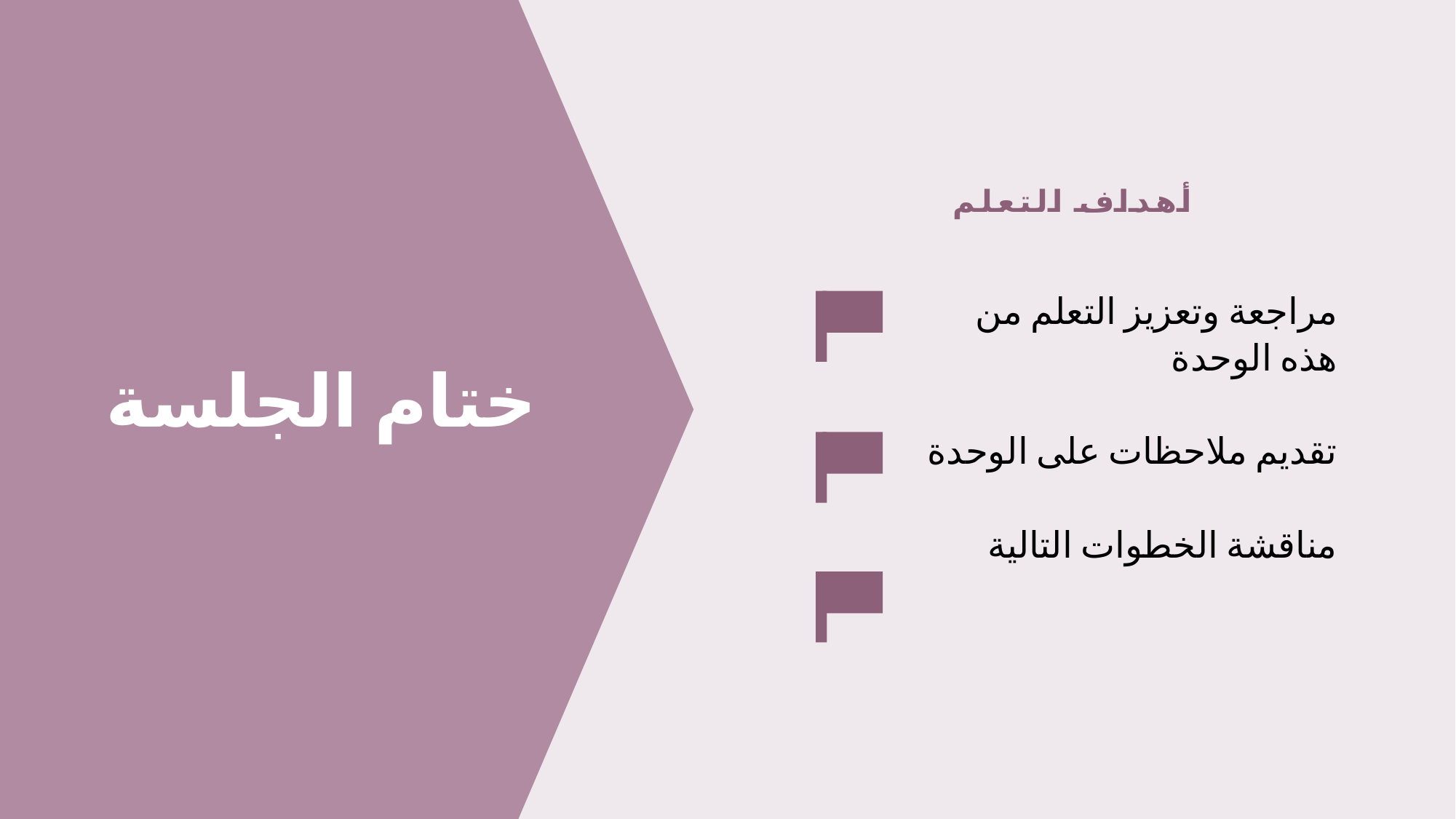

أهداف التعلم
مراجعة وتعزيز التعلم من هذه الوحدة

تقديم ملاحظات على الوحدة

مناقشة الخطوات التالية

# ختام الجلسة